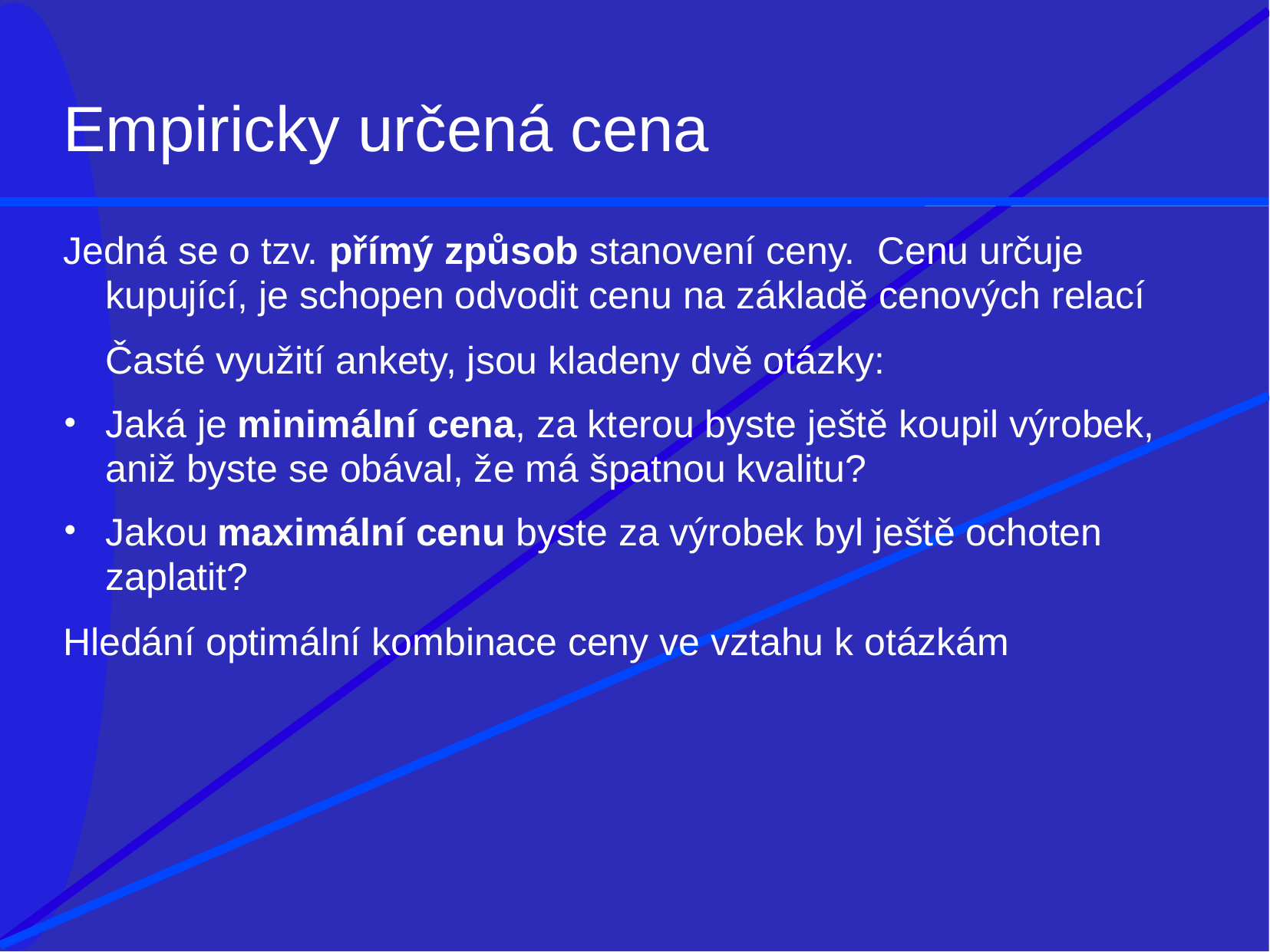

# Empiricky určená cena
Jedná se o tzv. přímý způsob stanovení ceny.	Cenu určuje
kupující, je schopen odvodit cenu na základě cenových relací
Časté využití ankety, jsou kladeny dvě otázky:
Jaká je minimální cena, za kterou byste ještě koupil výrobek,
aniž byste se obával, že má špatnou kvalitu?
Jakou maximální cenu byste za výrobek byl ještě ochoten
zaplatit?
Hledání optimální kombinace ceny ve vztahu k otázkám